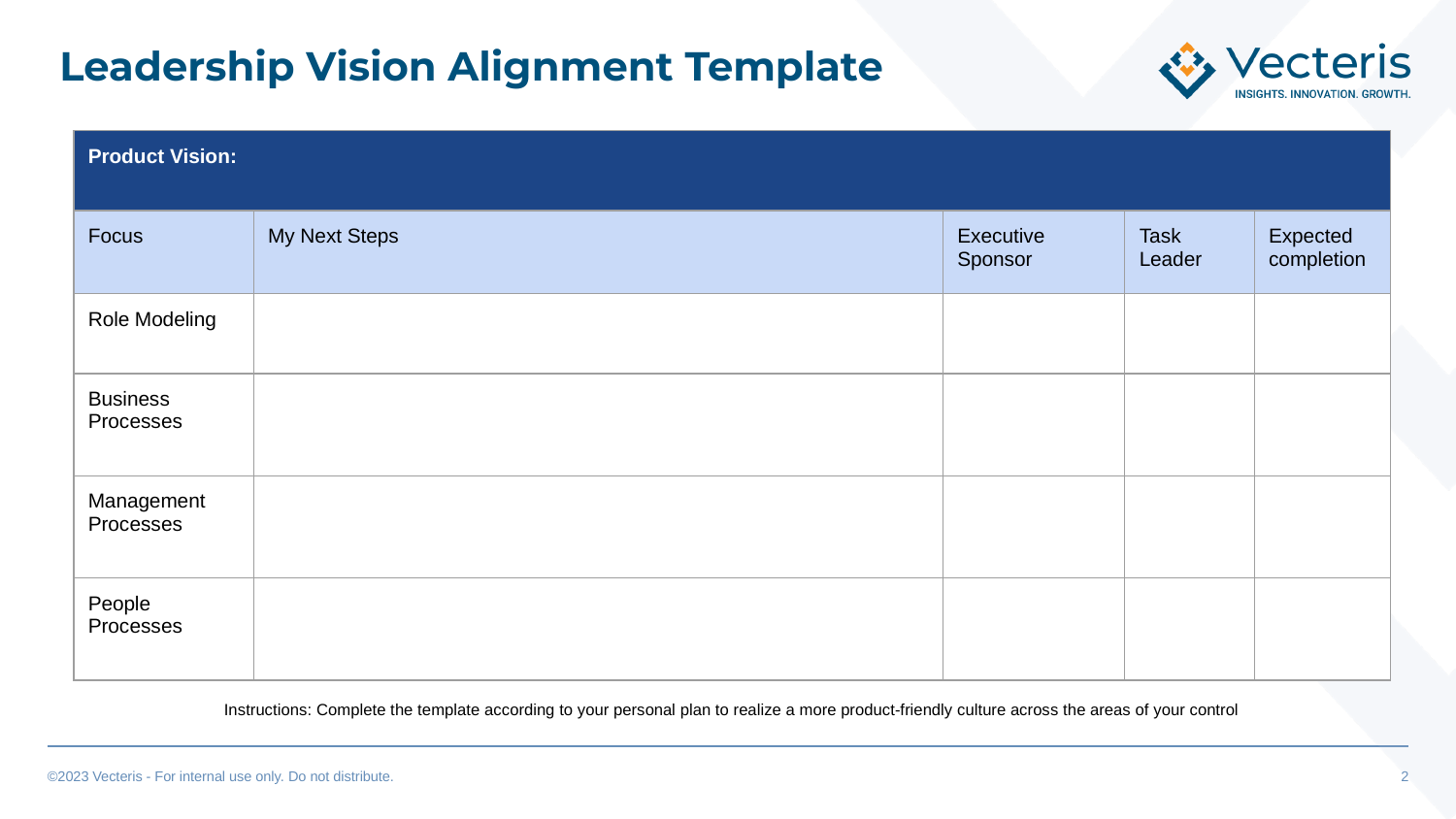

# Leadership Vision Alignment Template
| Product Vision: |  |  |  |  |
| --- | --- | --- | --- | --- |
| Focus | My Next Steps | Executive Sponsor | Task Leader | Expected completion |
| Role Modeling |  |  |  |  |
| Business Processes |  |  |  |  |
| Management Processes |  |  |  |  |
| People Processes |  |  |  |  |
Instructions: Complete the template according to your personal plan to realize a more product-friendly culture across the areas of your control